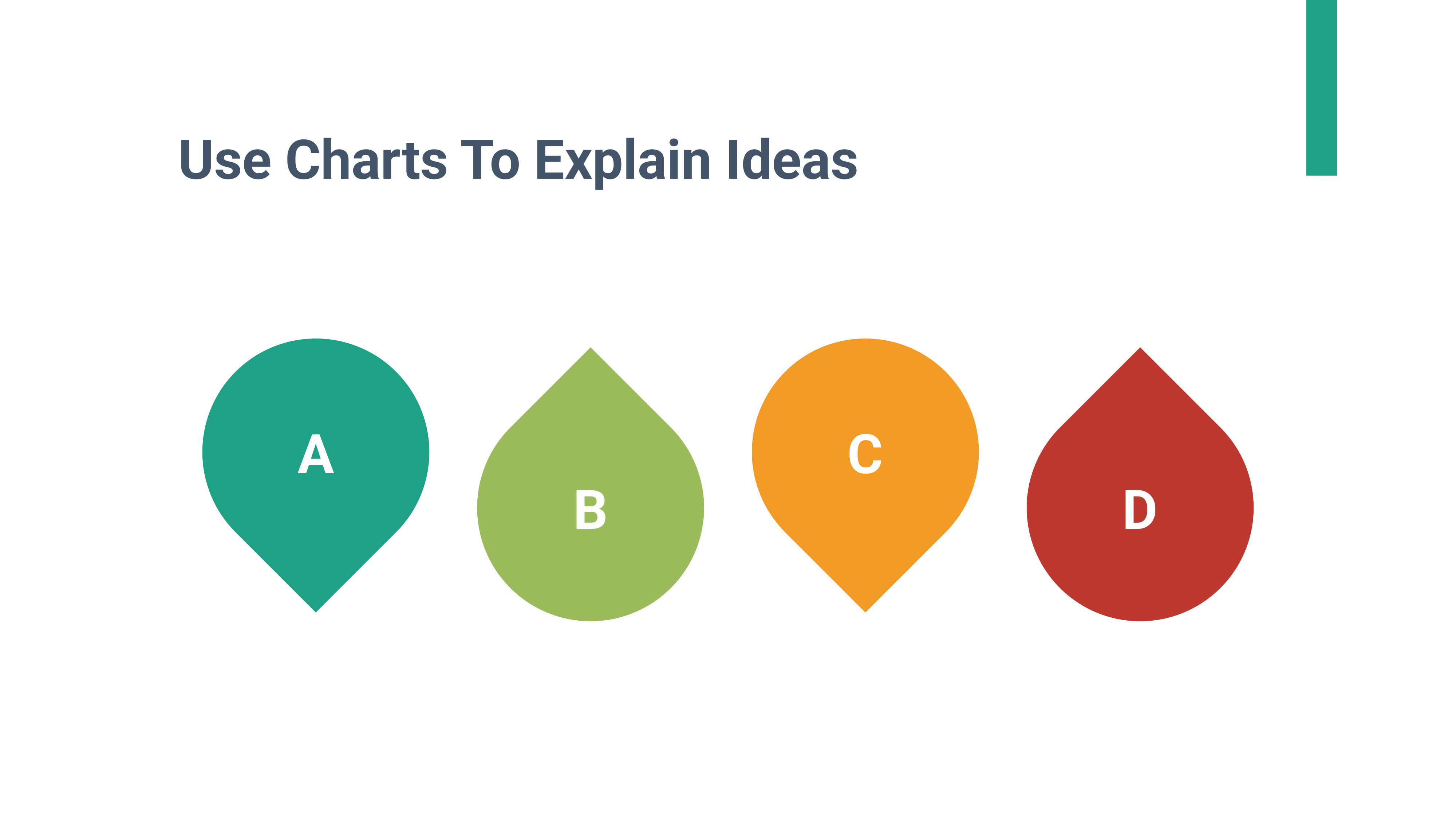

Use Charts To Explain Ideas

A
C
D
B